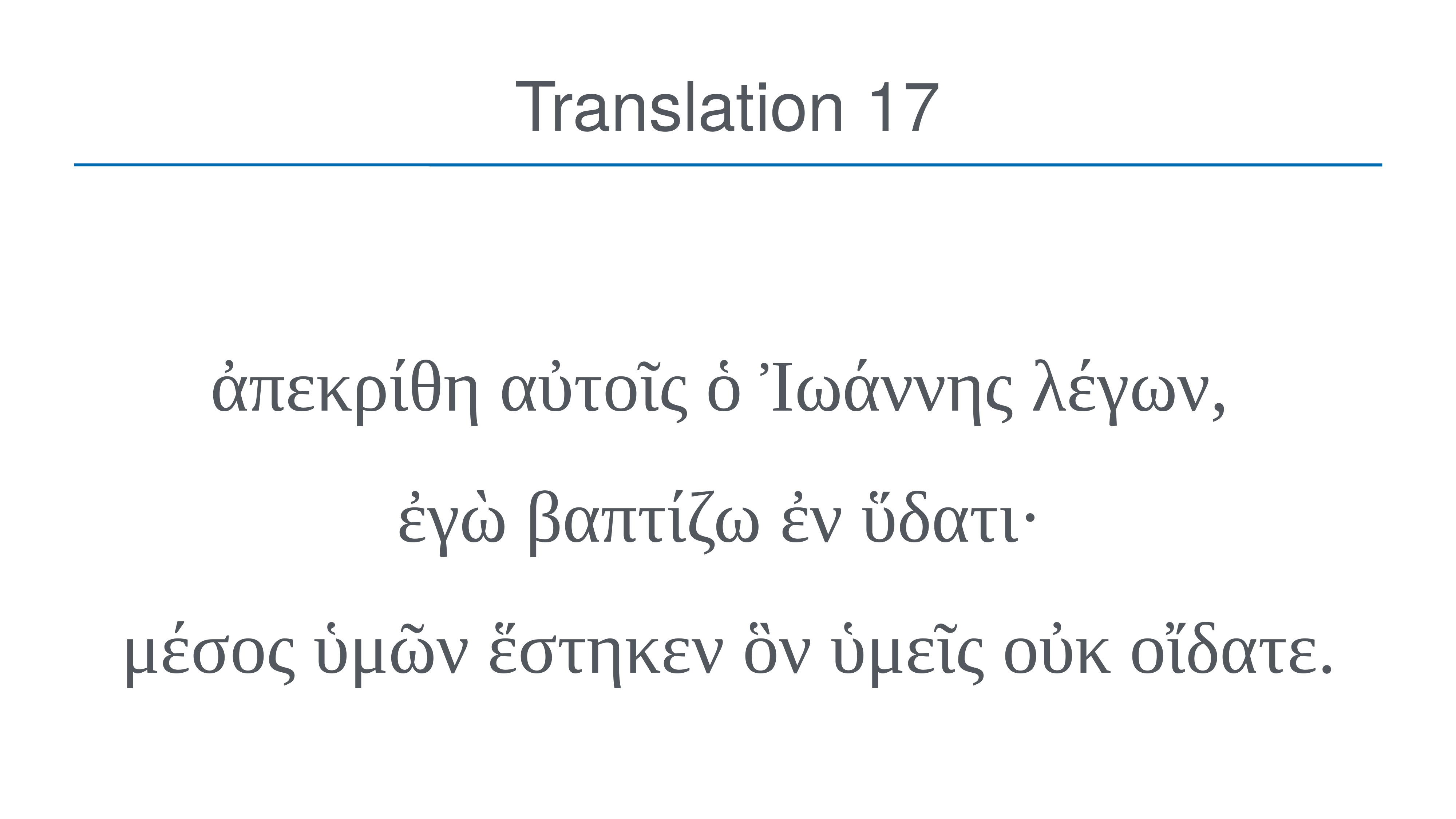

# Translation 17
ἀπεκρίθη αὐτοῖς ὁ Ἰωάννης λέγων,
ἐγὼ βαπτίζω ἐν ὕδατι·
μέσος ὑμῶν ἕστηκεν ὃν ὑμεῖς οὐκ οἴδατε.